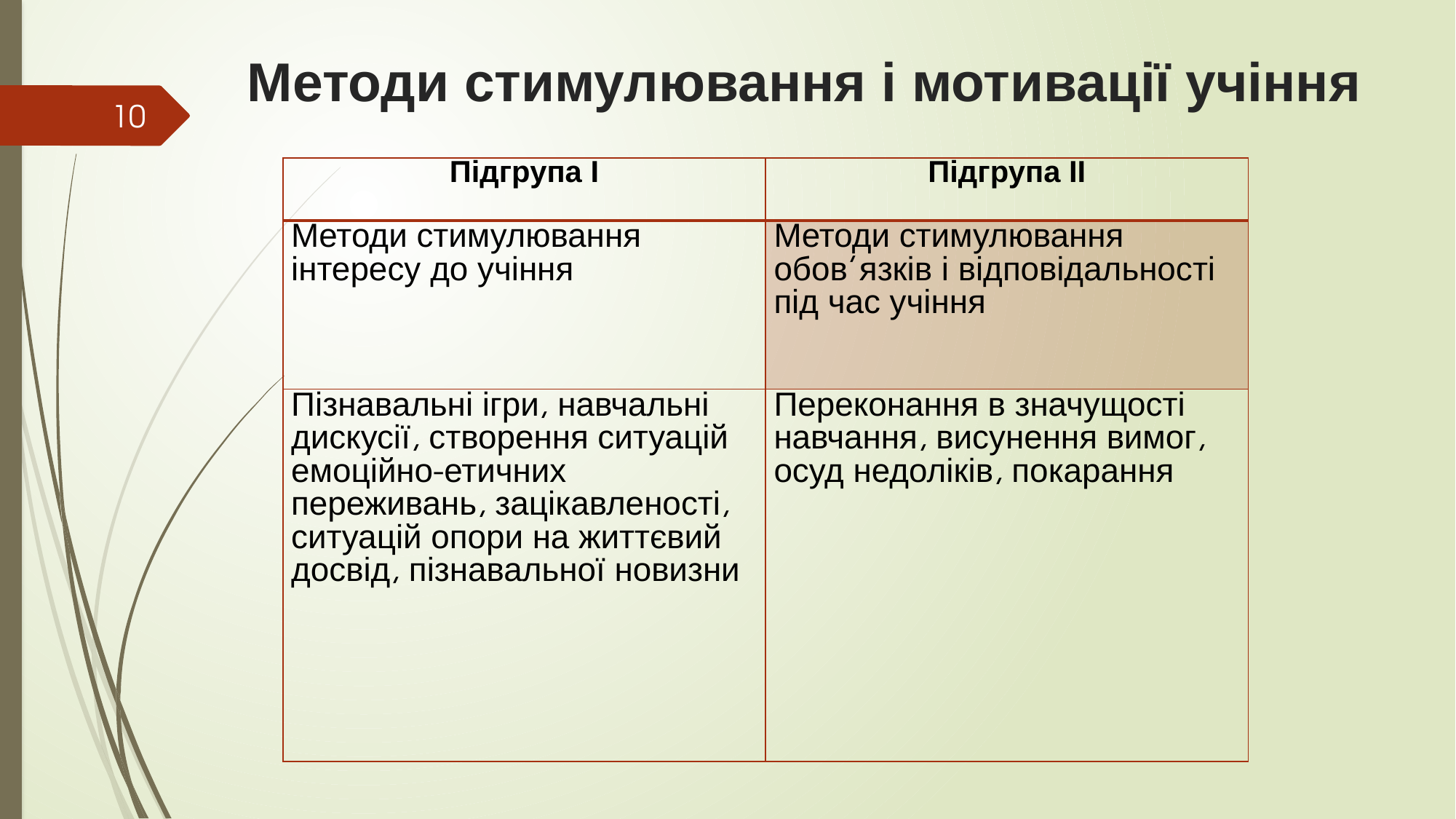

# Методи стимулювання і мотивації учіння
10
| Підгрупа І | Підгрупа ІІ |
| --- | --- |
| Методи стимулювання інтересу до учіння | Методи стимулювання обов’язків і відповідальності під час учіння |
| Пізнавальні ігри, навчальні дискусії, створення ситуацій емоційно-етичних переживань, зацікавленості, ситуацій опори на життєвий досвід, пізнавальної новизни | Переконання в значущості навчання, висунення вимог, осуд недоліків, покарання |